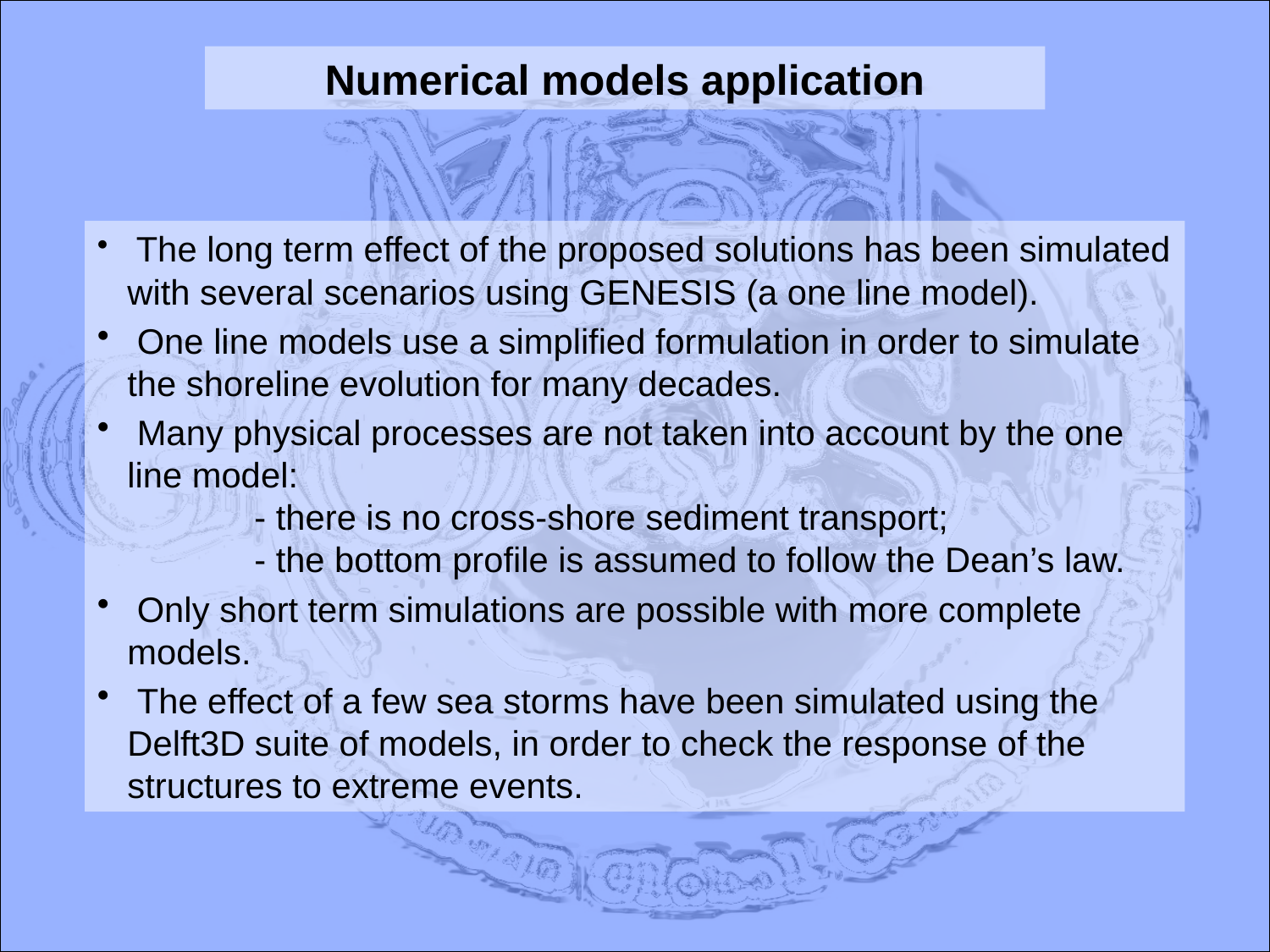

Numerical models application
 The long term effect of the proposed solutions has been simulated with several scenarios using GENESIS (a one line model).
 One line models use a simplified formulation in order to simulate the shoreline evolution for many decades.
 Many physical processes are not taken into account by the one line model:
	- there is no cross-shore sediment transport;
	- the bottom profile is assumed to follow the Dean’s law.
 Only short term simulations are possible with more complete models.
 The effect of a few sea storms have been simulated using the Delft3D suite of models, in order to check the response of the structures to extreme events.